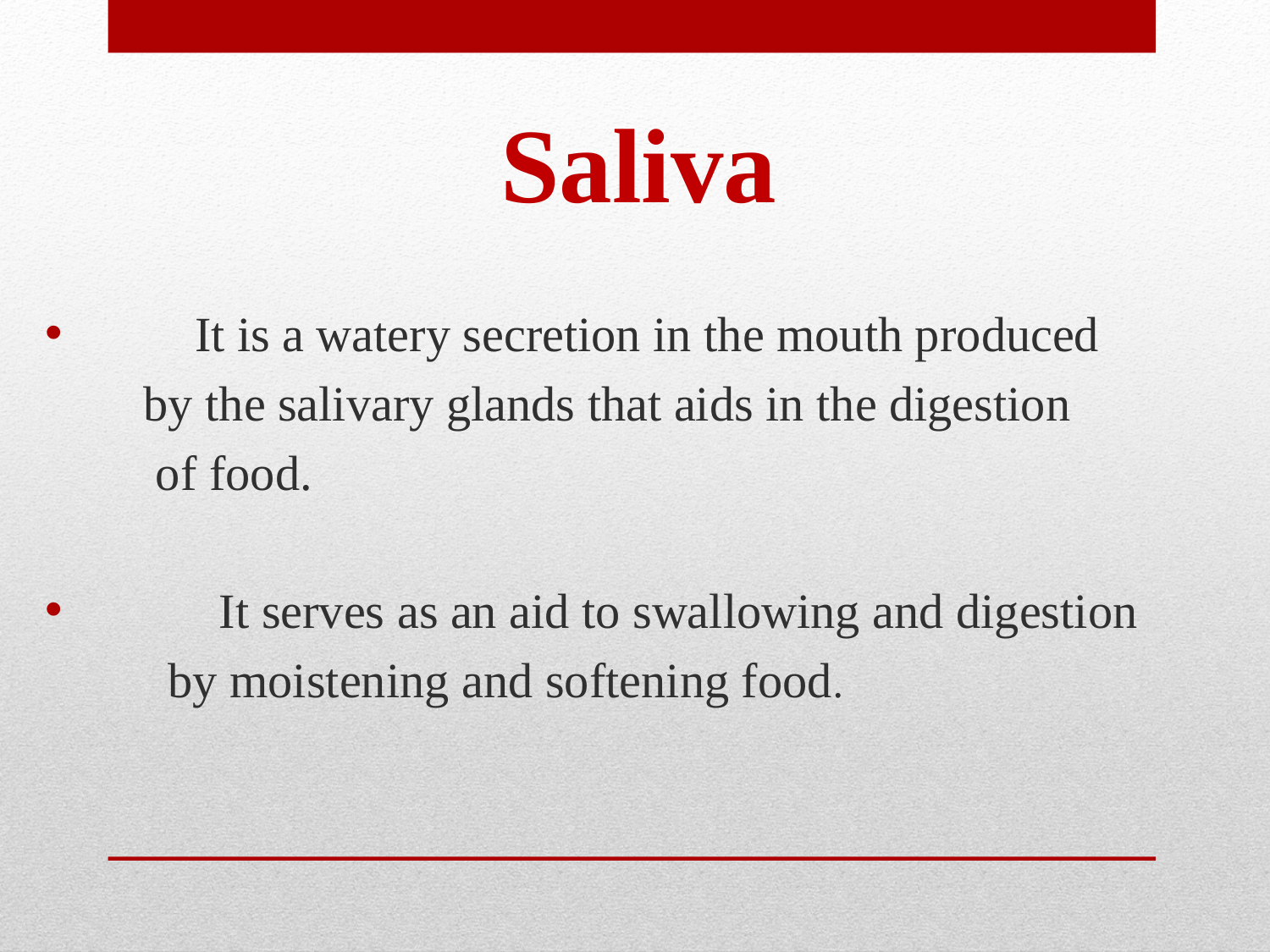

Saliva

       It is a watery secretion in the mouth produced
        by the salivary glands that aids in the digestion
         of food.

         It serves as an aid to swallowing and digestion
          by moistening and softening food.